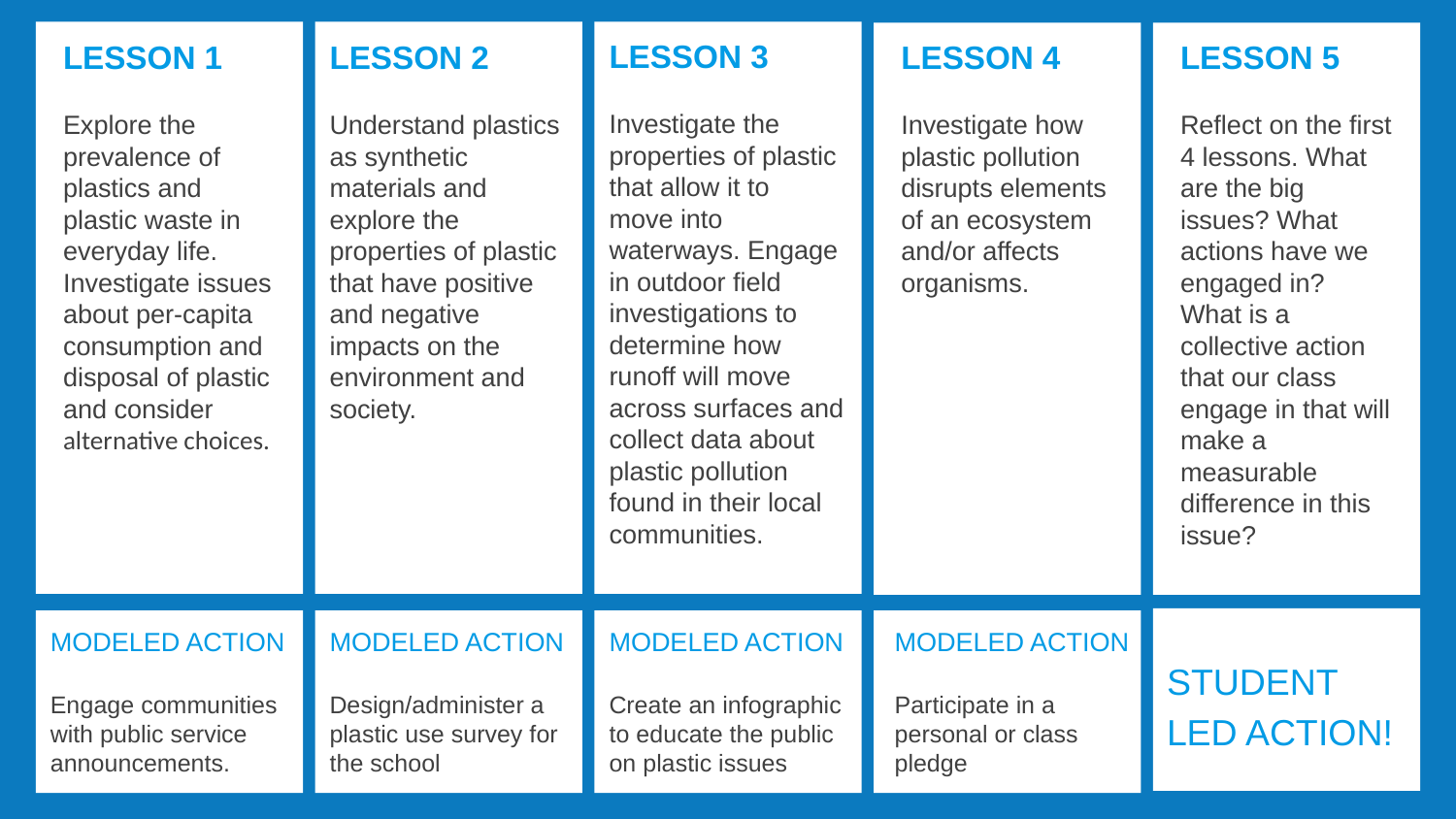

LESSON 3
Investigate the properties of plastic that allow it to  move into waterways. Engage in outdoor field investigations to determine how runoff will move across surfaces and collect data about plastic pollution found in their local communities.

LESSON 5
Reflect on the first 4 lessons. What are the big issues? What actions have we engaged in? What is a collective action that our class engage in that will make a measurable difference in this issue?

LESSON 1
Explore the prevalence of plastics and plastic waste in everyday life. Investigate issues about per-capita consumption and disposal of plastic and consider alternative choices.
LESSON 2
Understand plastics as synthetic materials and explore the properties of plastic that have positive and negative impacts on the environment and society.

LESSON 4
Investigate how plastic pollution disrupts elements of an ecosystem and/or affects organisms.

MODELED ACTION
Engage communities with public service announcements.

MODELED ACTION
Design/administer a plastic use survey for the school

MODELED ACTION
Create an infographic to educate the public on plastic issues

MODELED ACTION
Participate in a personal or class pledge
STUDENT LED ACTION!